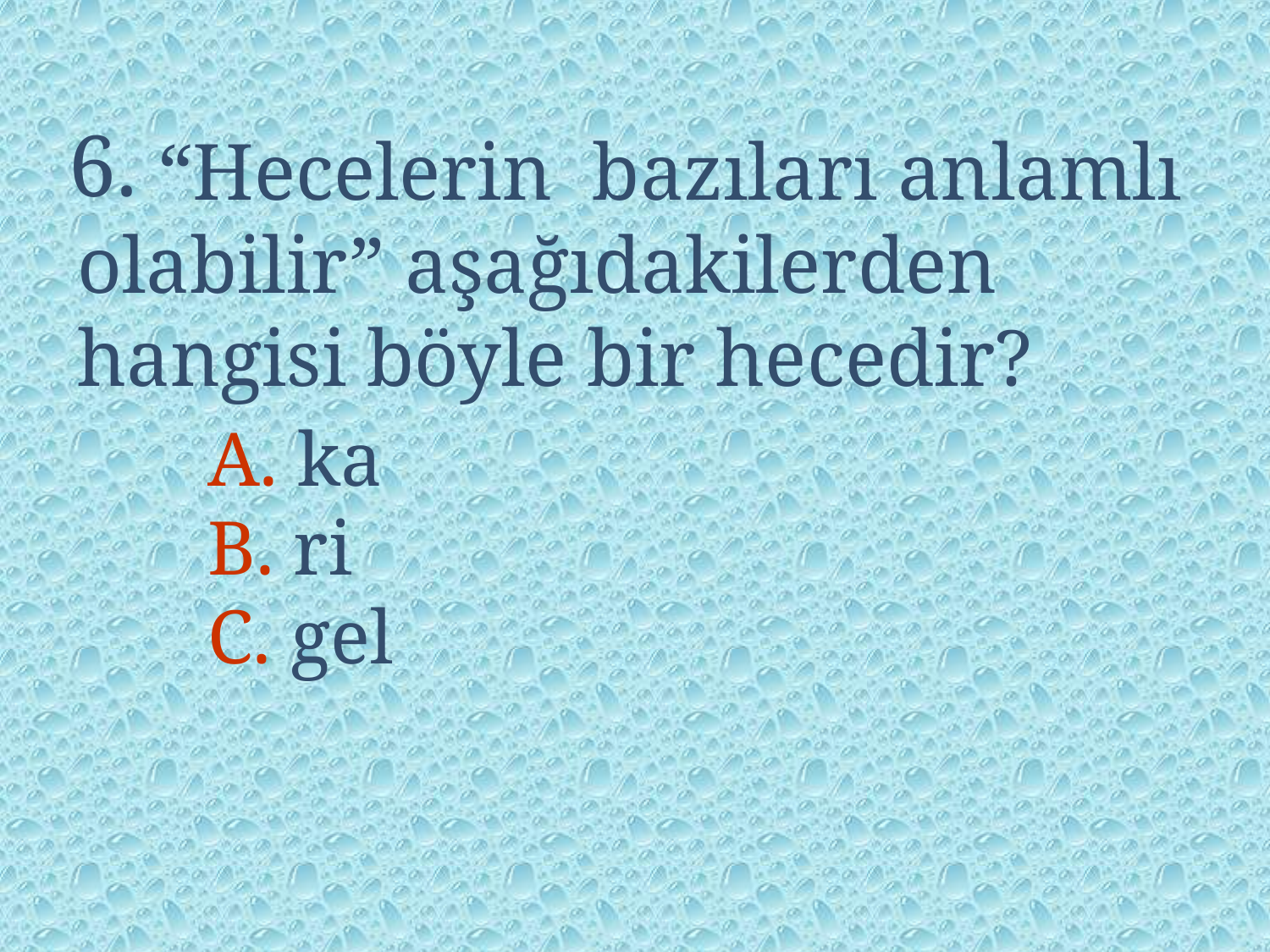

6.
    “Hecelerin  bazıları anlamlı olabilir” aşağıdakilerden hangisi böyle bir hecedir?
A. ka
B. ri
C. gel